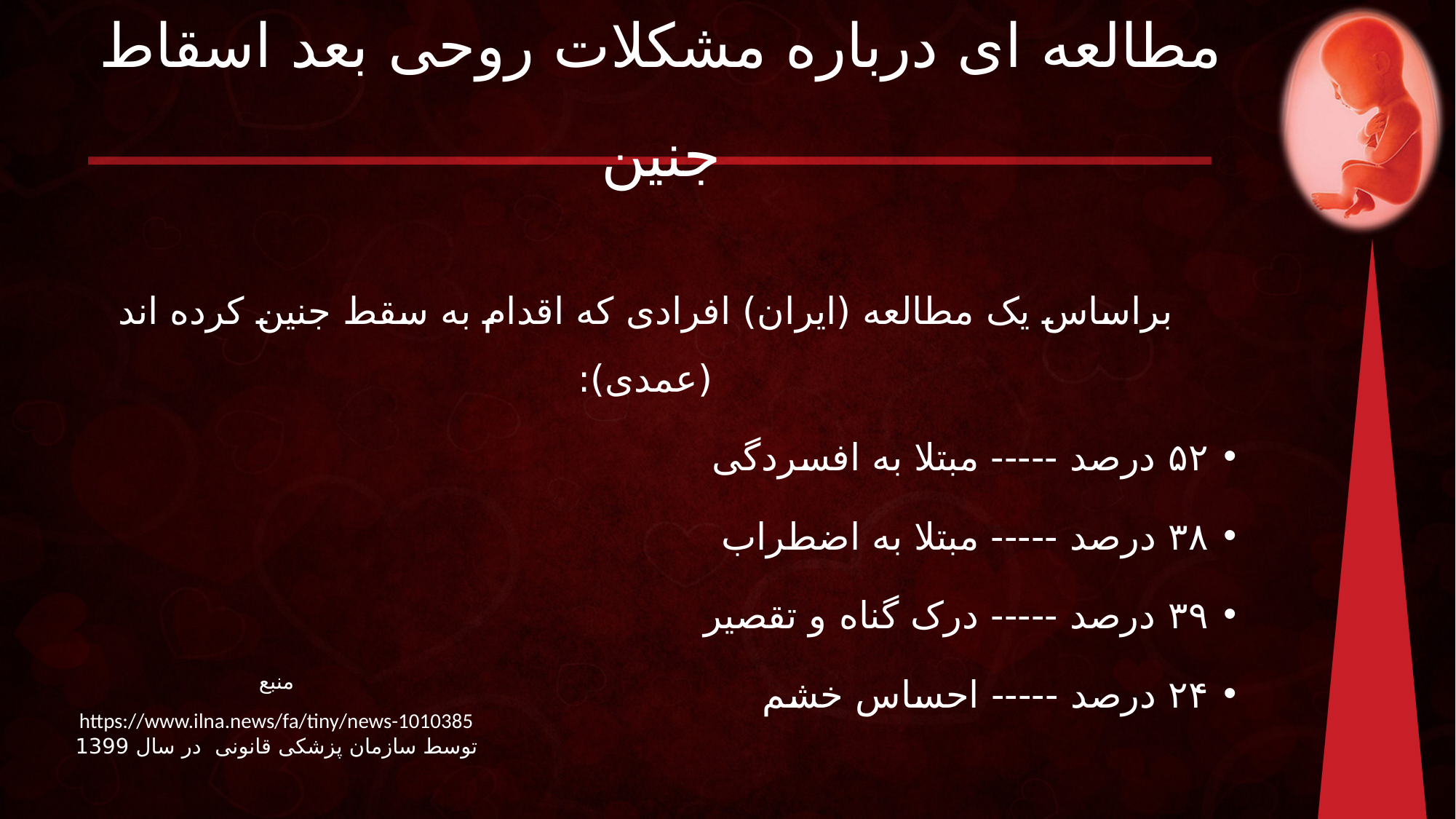

# مطالعه ای درباره مشکلات روحی بعد اسقاط جنین
براساس یک مطالعه (ایران) افرادی که اقدام به سقط جنین کرده اند (عمدی):
۵۲ درصد ----- مبتلا به افسردگی
۳۸ درصد ----- مبتلا به اضطراب
۳۹ درصد ----- درک گناه و تقصیر
۲۴ درصد ----- احساس خشم
منبع
https://www.ilna.news/fa/tiny/news-1010385 توسط سازمان پزشکی قانونی  در سال 1399